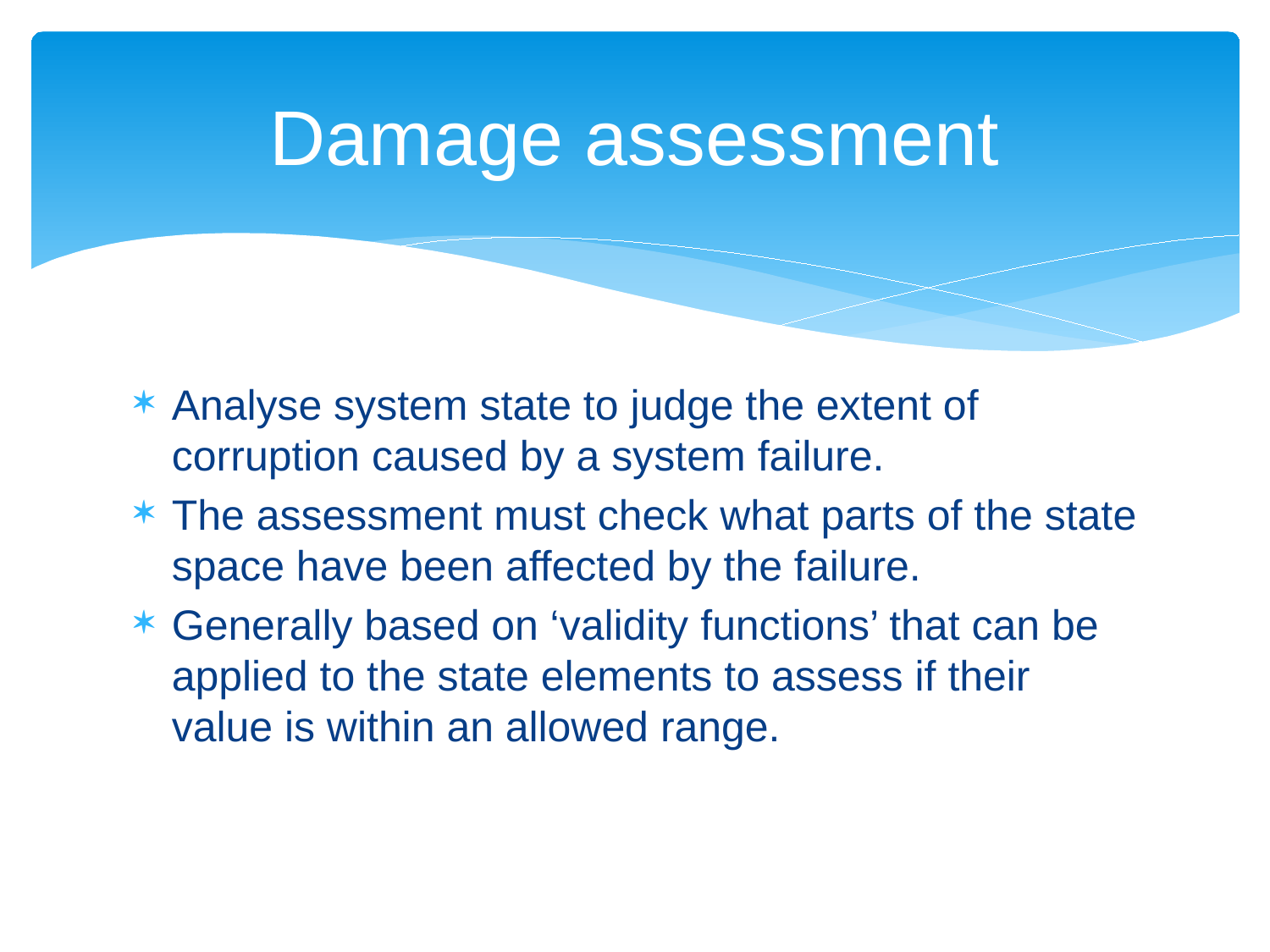

# Damage assessment
Analyse system state to judge the extent of corruption caused by a system failure.
The assessment must check what parts of the state space have been affected by the failure.
Generally based on ‘validity functions’ that can be applied to the state elements to assess if their value is within an allowed range.